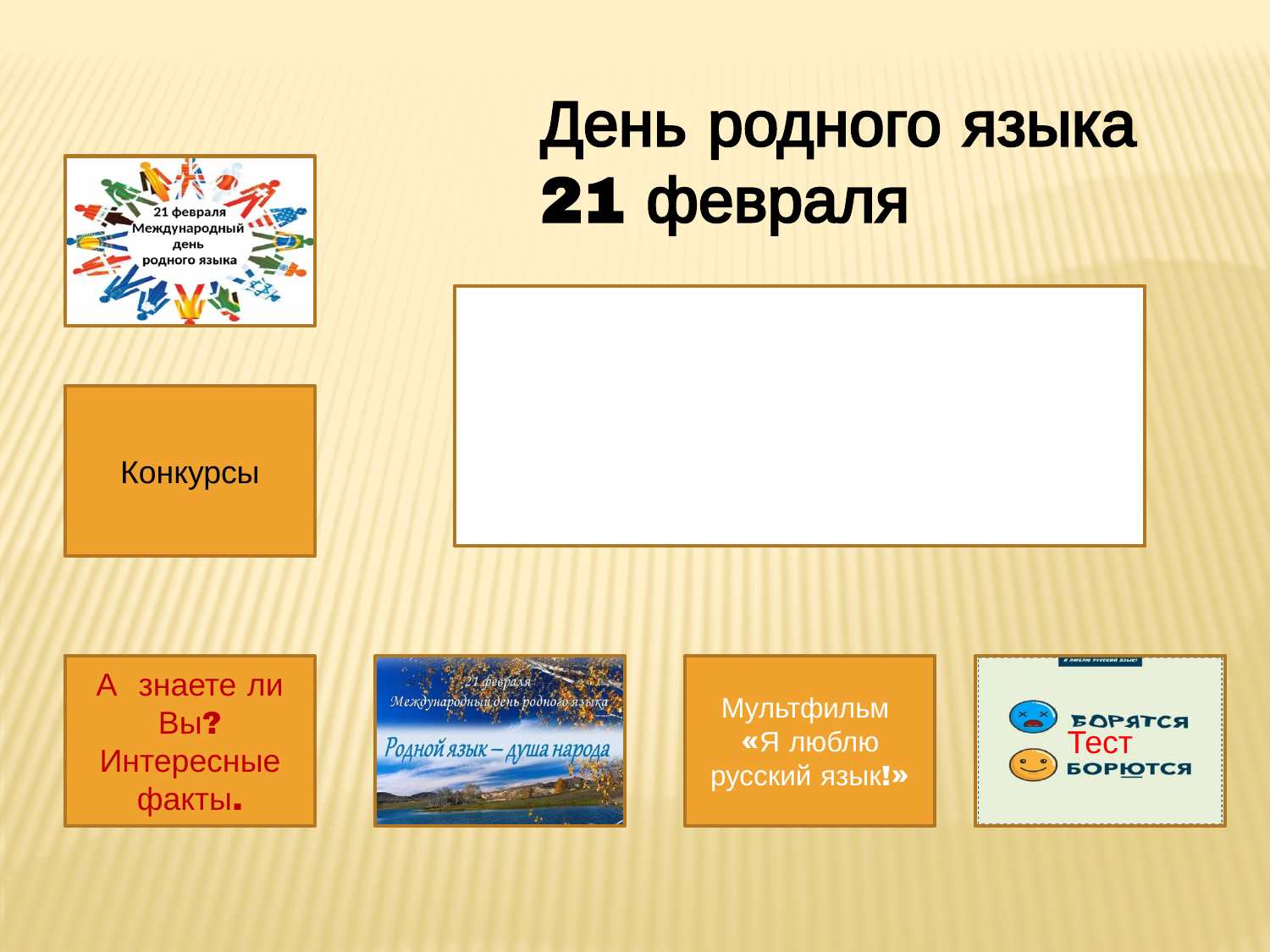

День родного языка
21 февраля

Конкурсы
А  знаете ли Вы?
Интересные факты.

Мультфильм
«Я люблю русский язык!»
Тест